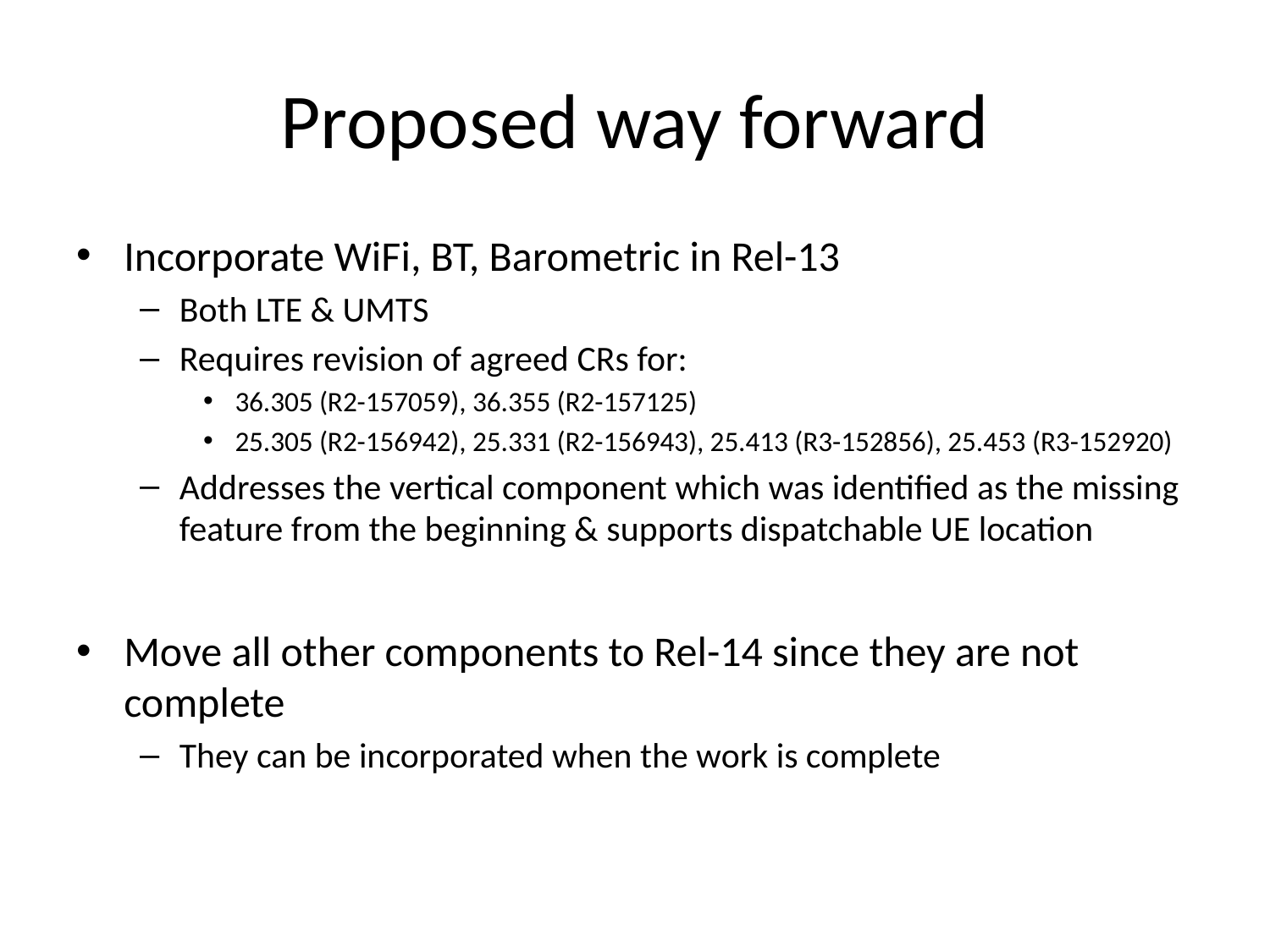

# Proposed way forward
Incorporate WiFi, BT, Barometric in Rel-13
Both LTE & UMTS
Requires revision of agreed CRs for:
36.305 (R2-157059), 36.355 (R2-157125)
25.305 (R2-156942), 25.331 (R2-156943), 25.413 (R3-152856), 25.453 (R3-152920)
Addresses the vertical component which was identified as the missing feature from the beginning & supports dispatchable UE location

Move all other components to Rel-14 since they are not complete
They can be incorporated when the work is complete